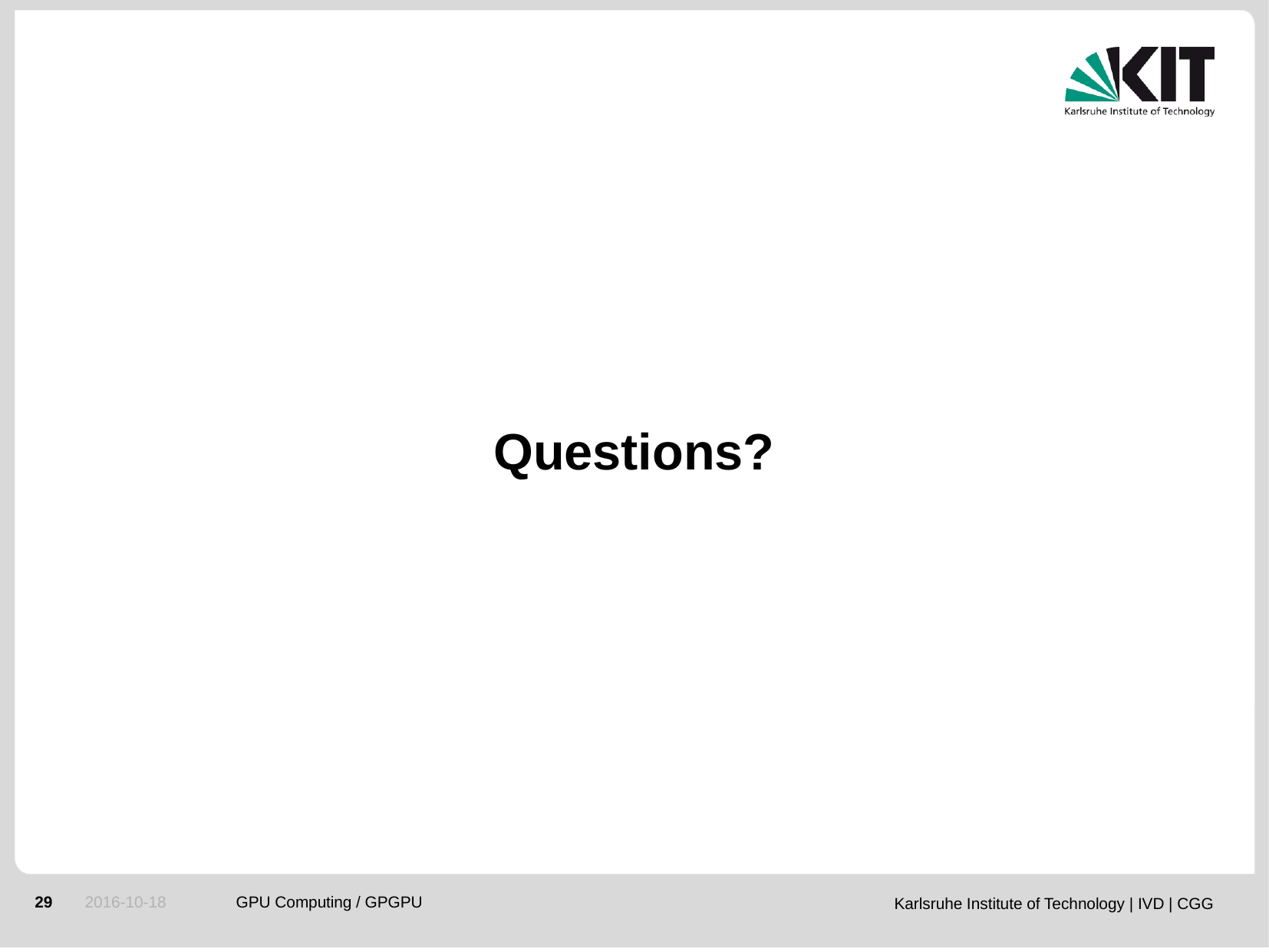

# Questions?
2016-10-18
GPU Computing / GPGPU